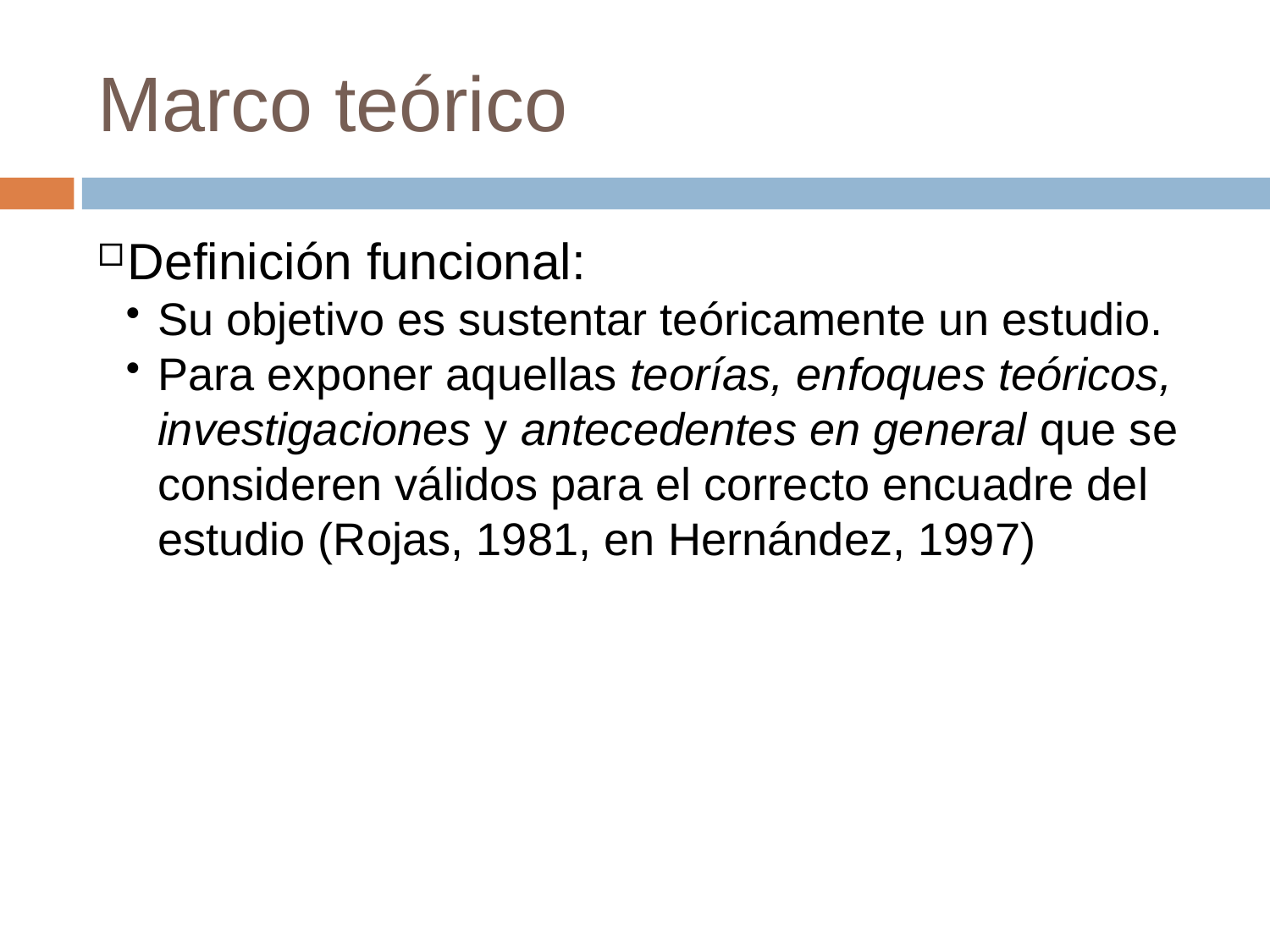

Marco teórico
Definición funcional:
Su objetivo es sustentar teóricamente un estudio.
Para exponer aquellas teorías, enfoques teóricos, investigaciones y antecedentes en general que se consideren válidos para el correcto encuadre del estudio (Rojas, 1981, en Hernández, 1997)